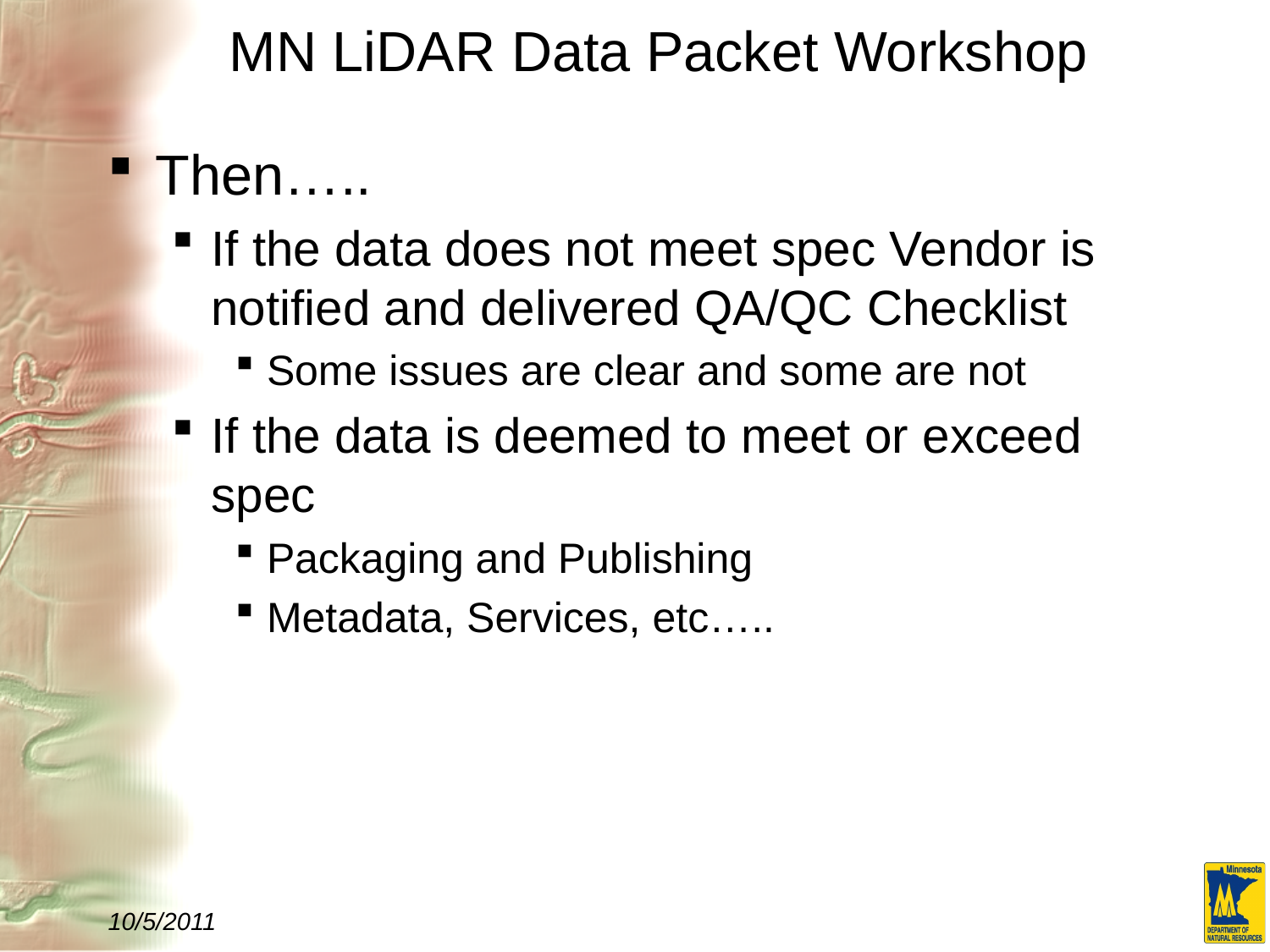

# MN LiDAR Data Packet Workshop
Then…..
If the data does not meet spec Vendor is notified and delivered QA/QC Checklist
Some issues are clear and some are not
If the data is deemed to meet or exceed spec
Packaging and Publishing
Metadata, Services, etc…..
10/5/2011